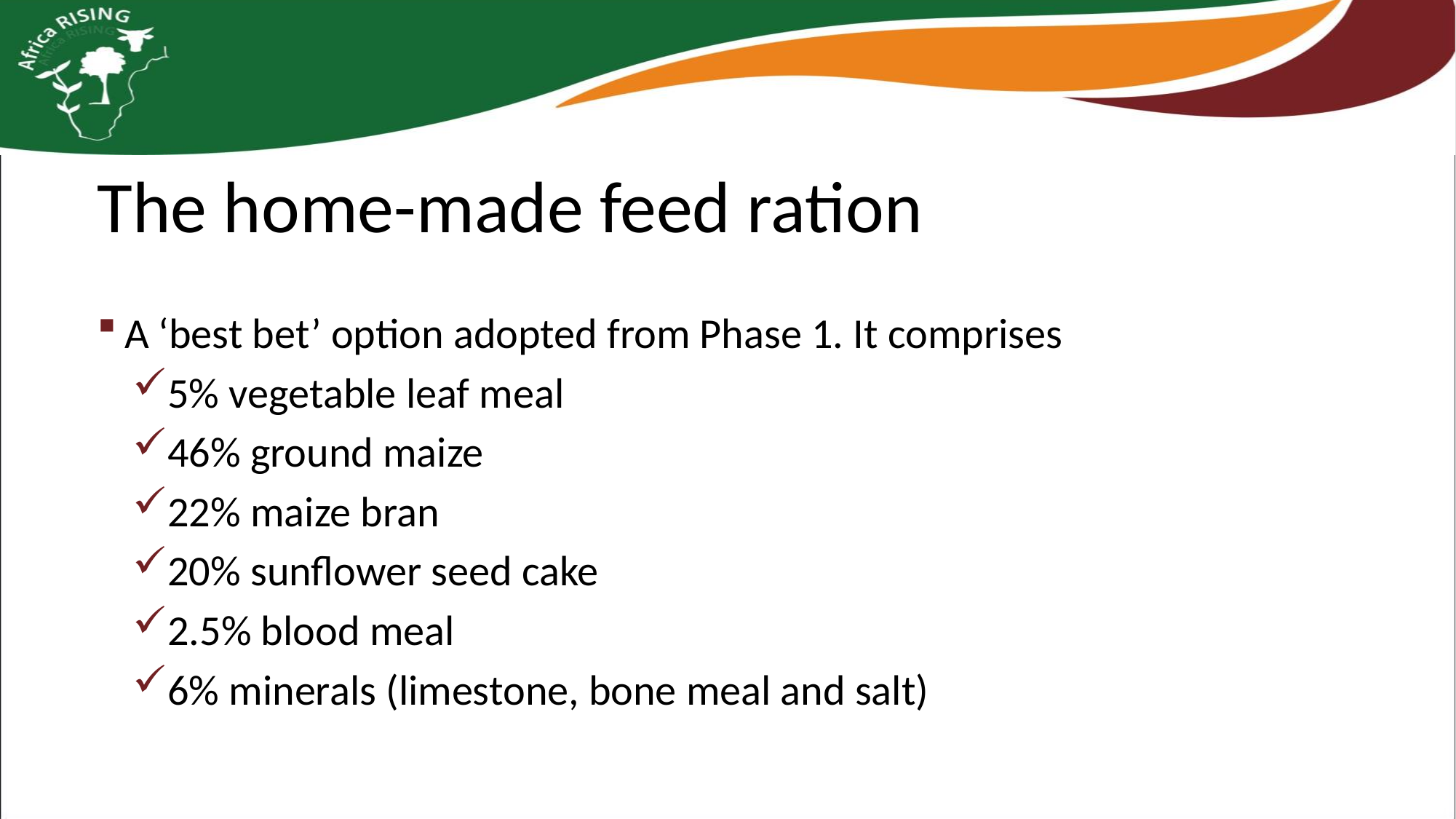

The home-made feed ration
A ‘best bet’ option adopted from Phase 1. It comprises
5% vegetable leaf meal
46% ground maize
22% maize bran
20% sunflower seed cake
2.5% blood meal
6% minerals (limestone, bone meal and salt)